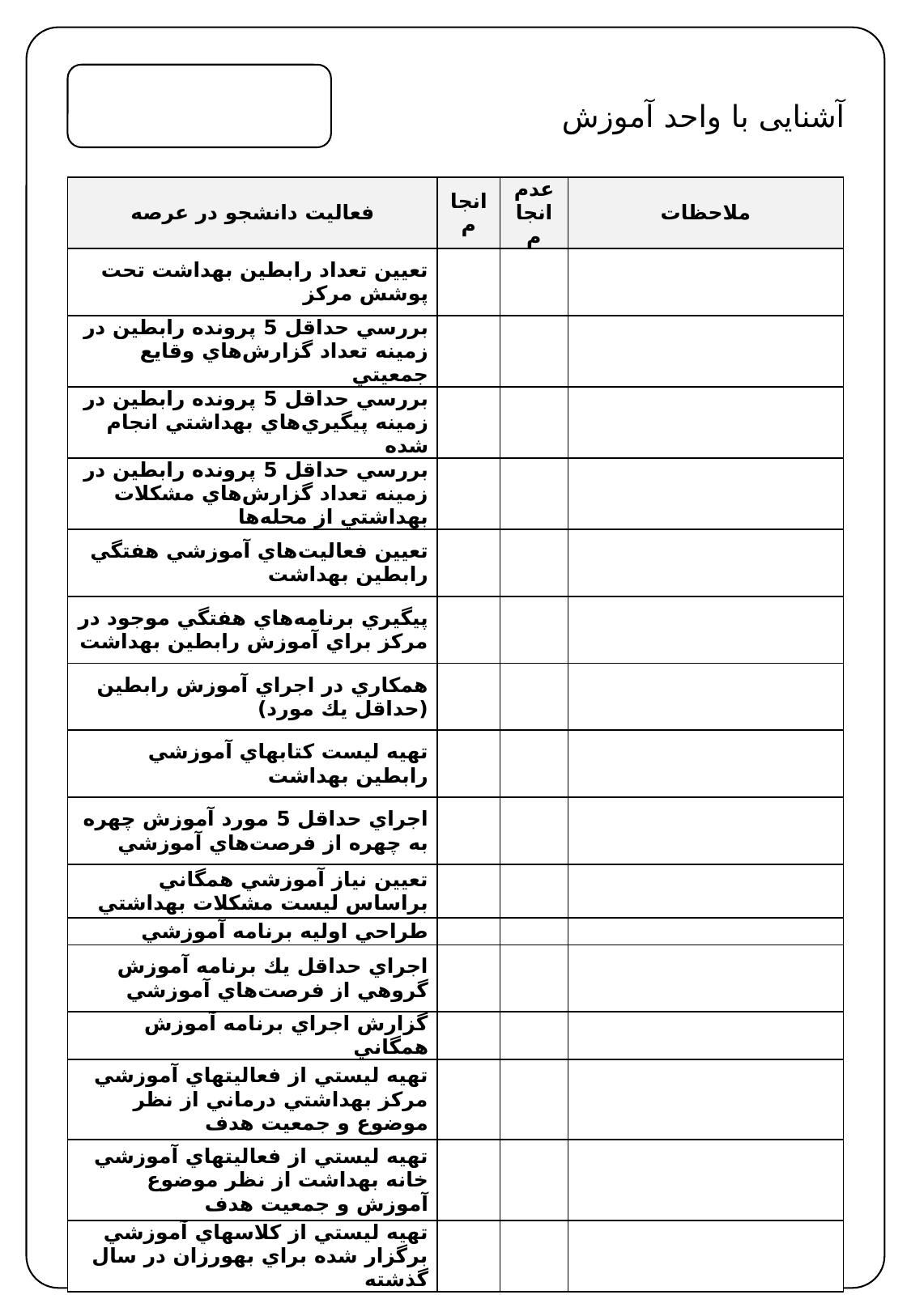

آشنایی با واحد آموزش
| فعالیت دانشجو در عرصه | انجام | عدم انجام | ملاحظات |
| --- | --- | --- | --- |
| تعيين تعداد رابطين بهداشت تحت پوشش مركز |  |  |  |
| بررسي حداقل 5 پرونده رابطين در زمينه تعداد گزارش‌هاي وقايع جمعيتي |  |  |  |
| بررسي حداقل 5 پرونده رابطين در زمينه پيگيري‌هاي بهداشتي انجام شده |  |  |  |
| بررسي حداقل 5 پرونده رابطين در زمينه تعداد گزارش‌هاي مشكلات بهداشتي از محله‌ها |  |  |  |
| تعيين فعاليت‌هاي آموزشي هفتگي رابطين بهداشت |  |  |  |
| پيگيري برنامه‌هاي هفتگي موجود در مركز براي آموزش رابطين بهداشت |  |  |  |
| همكاري در اجراي آموزش رابطين (حداقل يك مورد) |  |  |  |
| تهيه ليست كتابهاي آموزشي رابطين بهداشت |  |  |  |
| اجراي حداقل 5 مورد آموزش چهره به چهره از فرصت‌هاي آموزشي |  |  |  |
| تعيين نياز آموزشي همگاني براساس ليست مشكلات بهداشتي |  |  |  |
| طراحي اوليه برنامه آموزشي |  |  |  |
| اجراي حداقل يك برنامه آموزش گروهي از فرصت‌هاي آموزشي |  |  |  |
| گزارش اجراي برنامه آموزش همگاني |  |  |  |
| تهيه ليستي از فعاليتهاي آموزشي مركز بهداشتي درماني از نظر موضوع و جمعيت هدف |  |  |  |
| تهيه ليستي از فعاليتهاي آموزشي خانه بهداشت از نظر موضوع آموزش و جمعيت هدف |  |  |  |
| تهيه ليستي از كلاسهاي آموزشي برگزار شده براي بهورزان در سال گذشته |  |  |  |